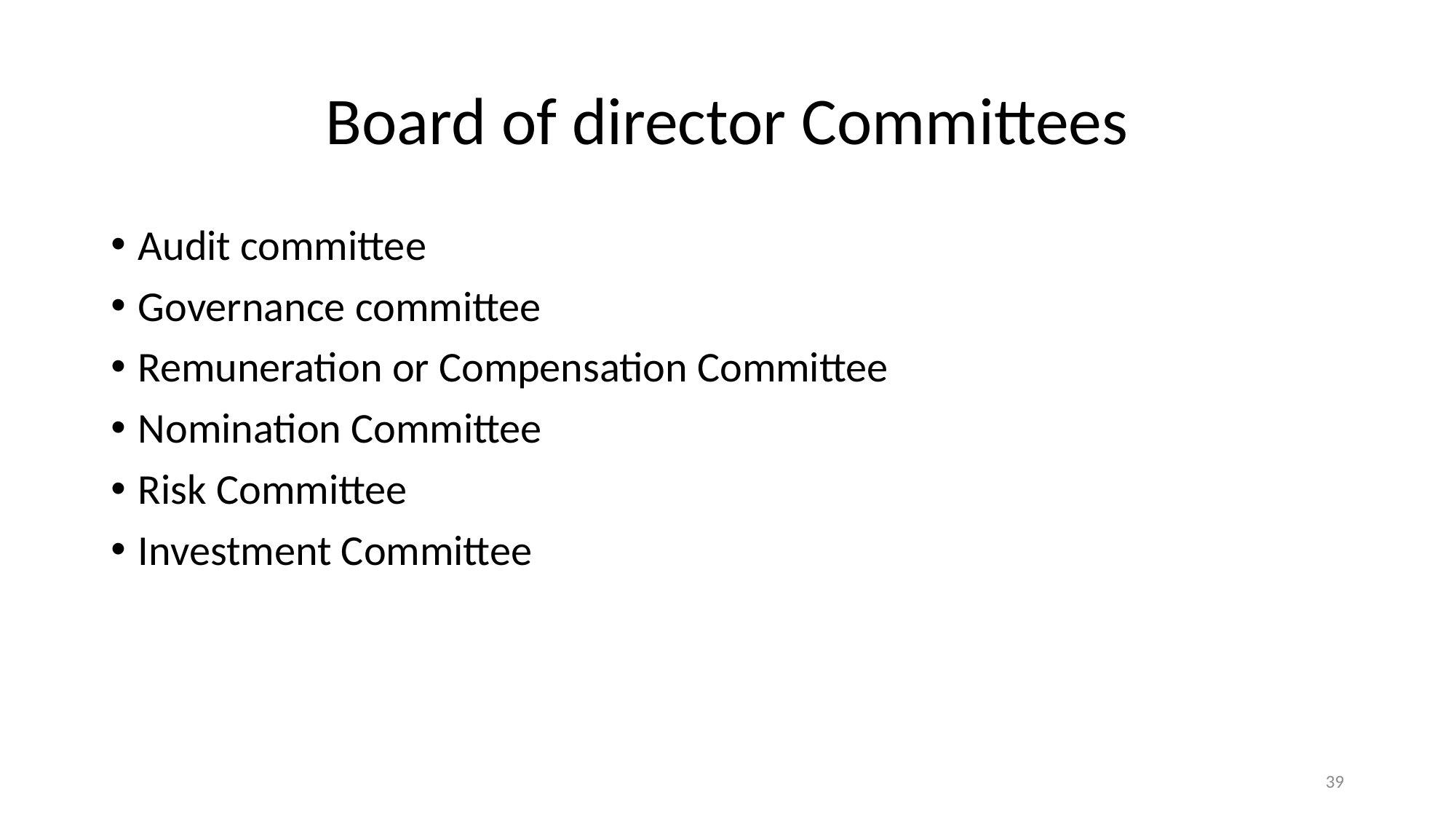

# Board of director Committees
Audit committee
Governance committee
Remuneration or Compensation Committee
Nomination Committee
Risk Committee
Investment Committee
39